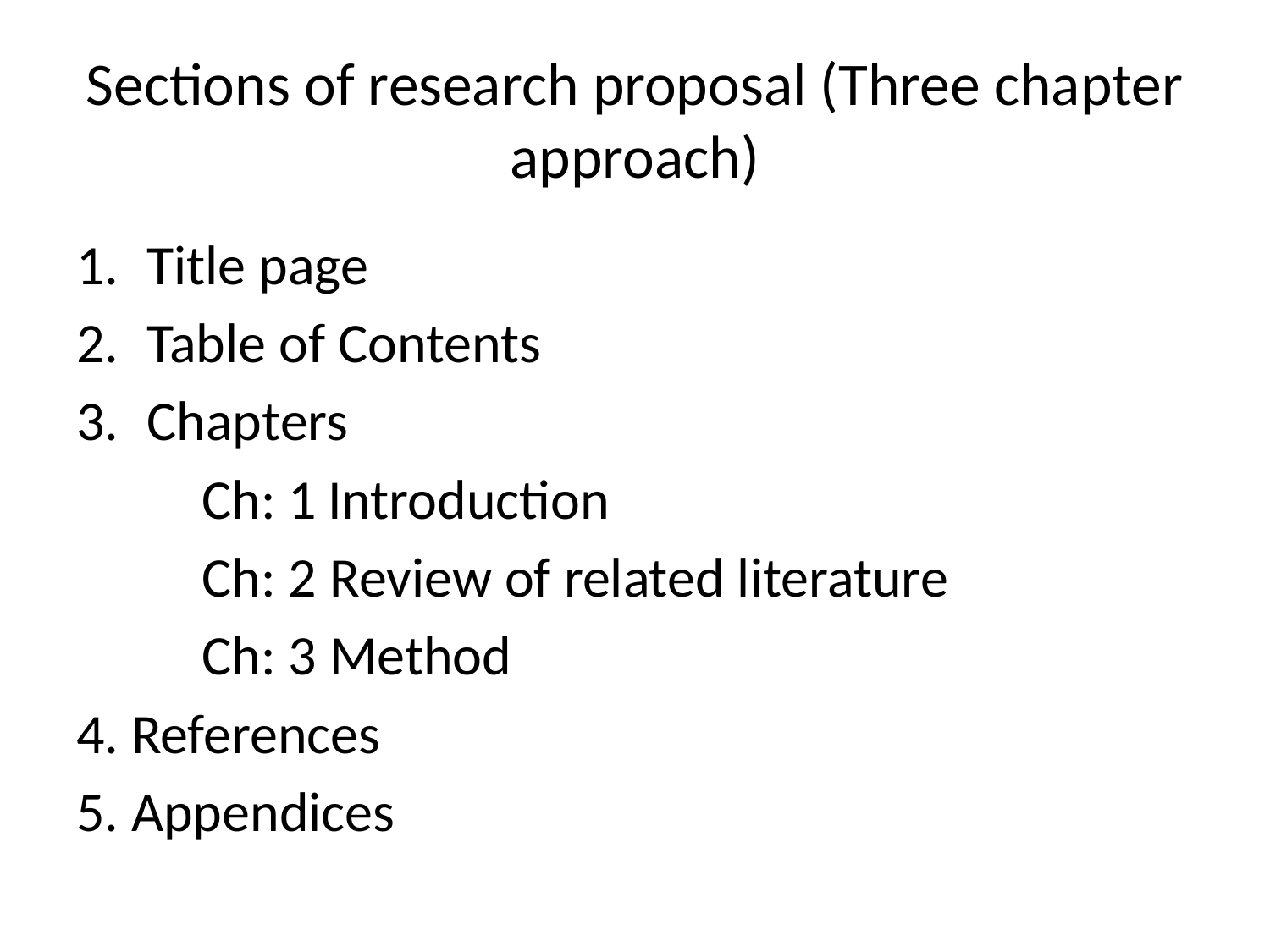

# Sections of research proposal (Three chapter approach)
Title page
Table of Contents
Chapters
	Ch: 1	Introduction
	Ch: 2 Review of related literature
	Ch: 3 Method
4. References
5. Appendices